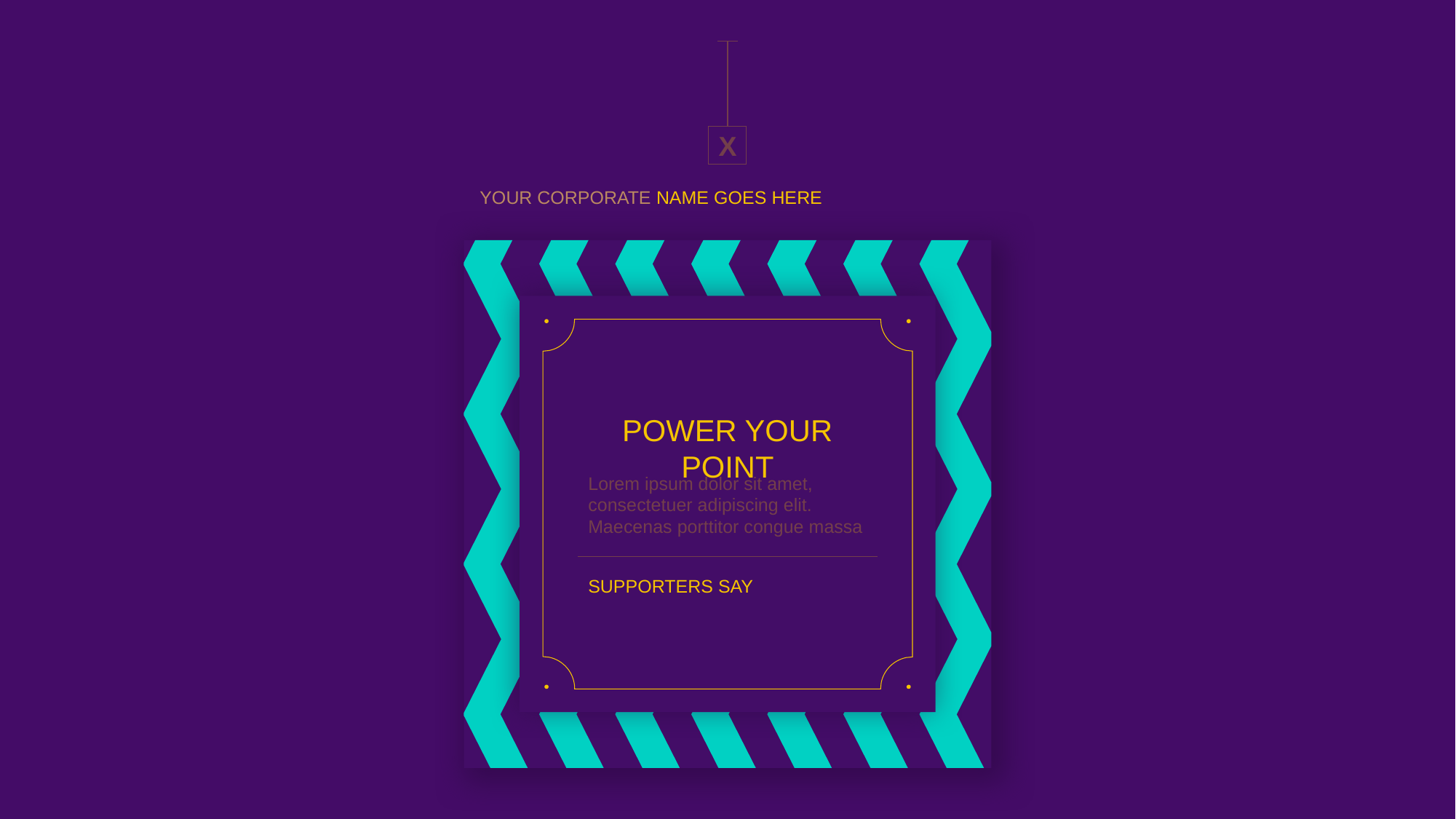

X
 YOUR CORPORATE NAME GOES HERE

POWER YOUR POINT
Lorem ipsum dolor sit amet, consectetuer adipiscing elit. Maecenas porttitor congue massa
SUPPORTERS SAY